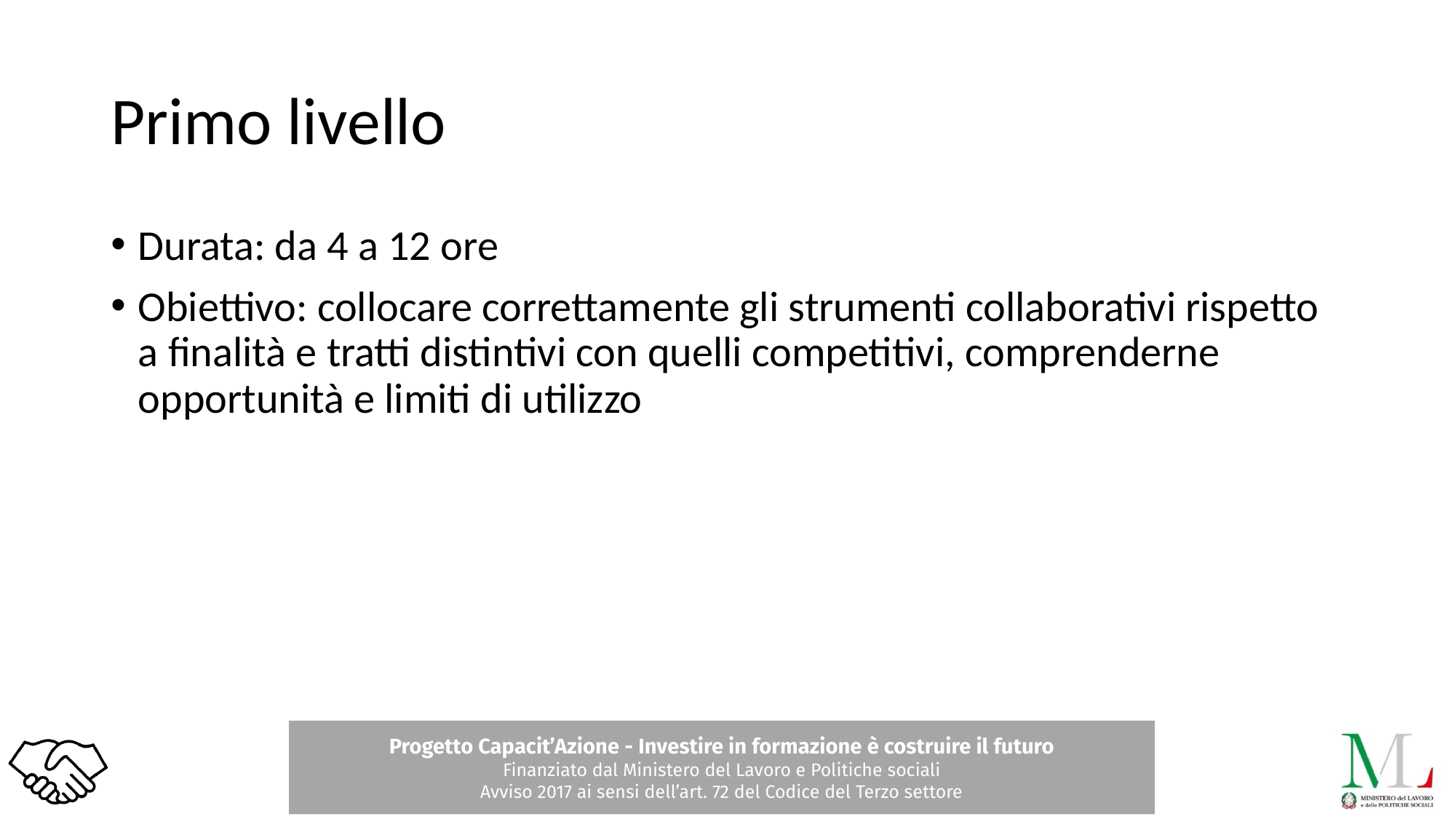

# Primo livello
Durata: da 4 a 12 ore
Obiettivo: collocare correttamente gli strumenti collaborativi rispetto a finalità e tratti distintivi con quelli competitivi, comprenderne opportunità e limiti di utilizzo